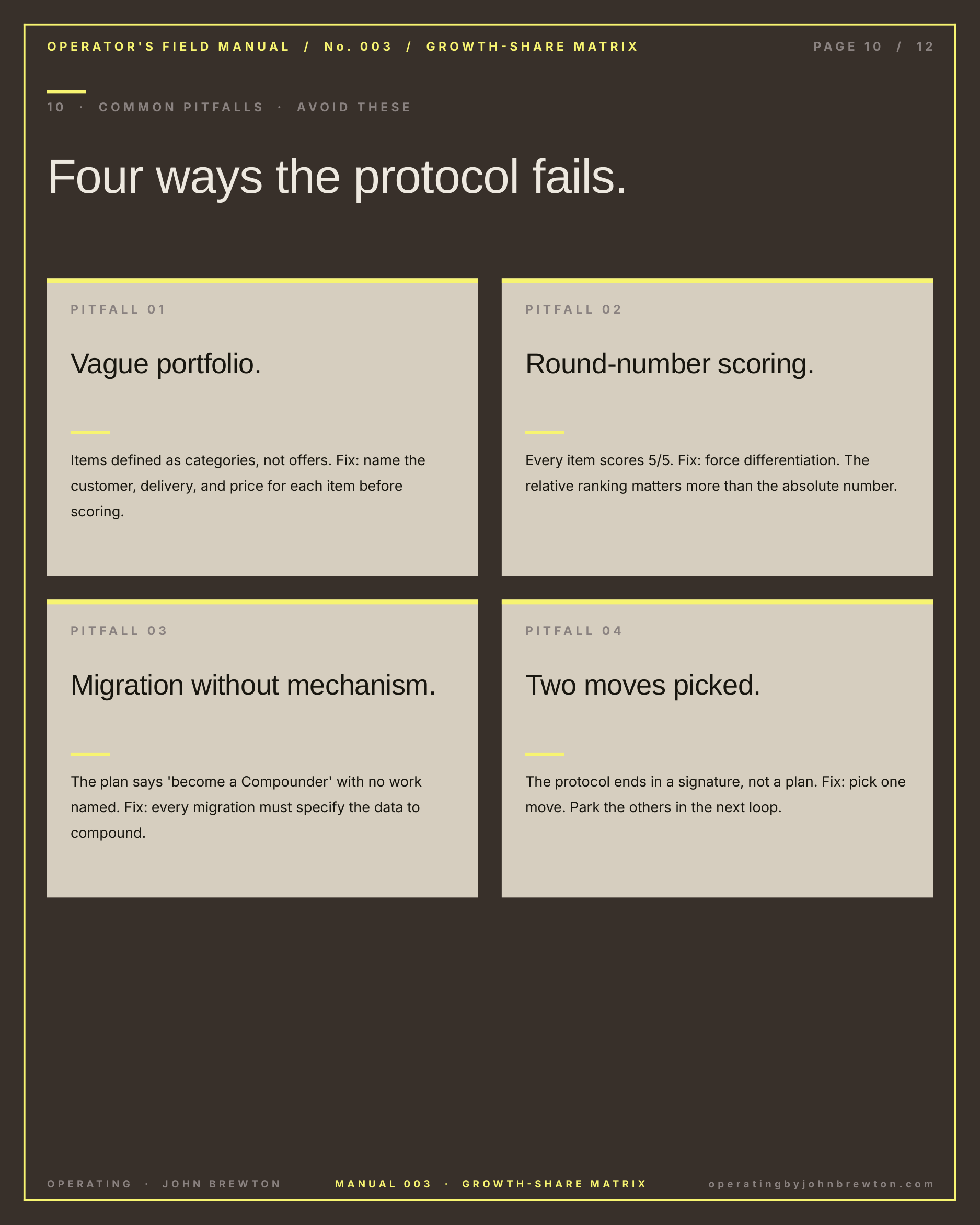

OPERATOR'S FIELD MANUAL  /  No. 003  /  GROWTH-SHARE MATRIX
PAGE 10  /  12

10  ·  COMMON PITFALLS  ·  AVOID THESE
Four ways the protocol fails.

PITFALL 01
PITFALL 02
Vague portfolio.
Round-number scoring.

Items defined as categories, not offers. Fix: name the customer, delivery, and price for each item before scoring.
Every item scores 5/5. Fix: force differentiation. The relative ranking matters more than the absolute number.

PITFALL 03
PITFALL 04
Migration without mechanism.
Two moves picked.

The plan says 'become a Compounder' with no work named. Fix: every migration must specify the data to compound.
The protocol ends in a signature, not a plan. Fix: pick one move. Park the others in the next loop.
MANUAL 003  ·  GROWTH-SHARE MATRIX
operatingbyjohnbrewton.com
OPERATING  ·  JOHN BREWTON